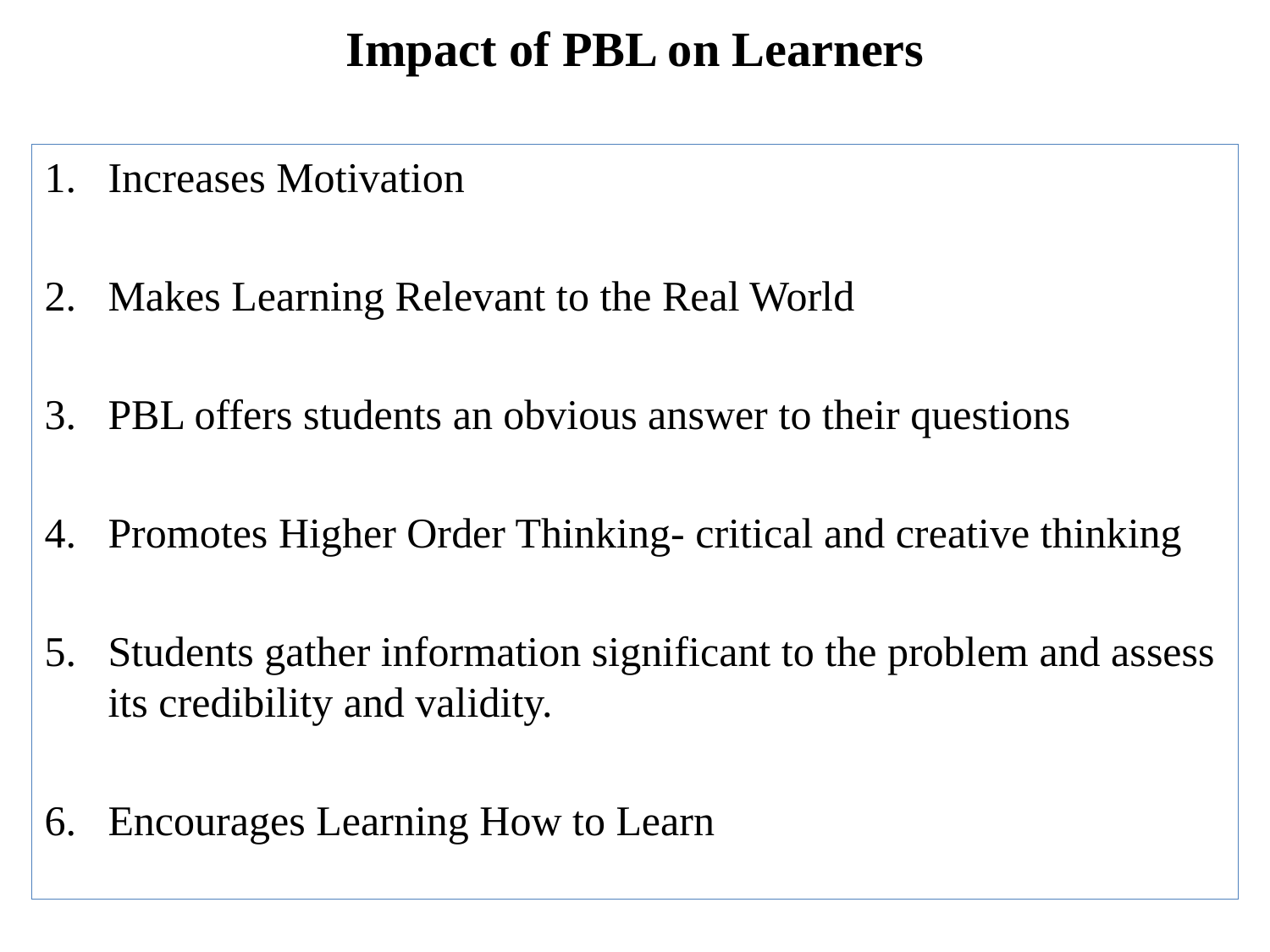

# Impact of PBL on Learners
Increases Motivation

Makes Learning Relevant to the Real World

PBL offers students an obvious answer to their questions

Promotes Higher Order Thinking- critical and creative thinking

Students gather information significant to the problem and assess its credibility and validity.

Encourages Learning How to Learn